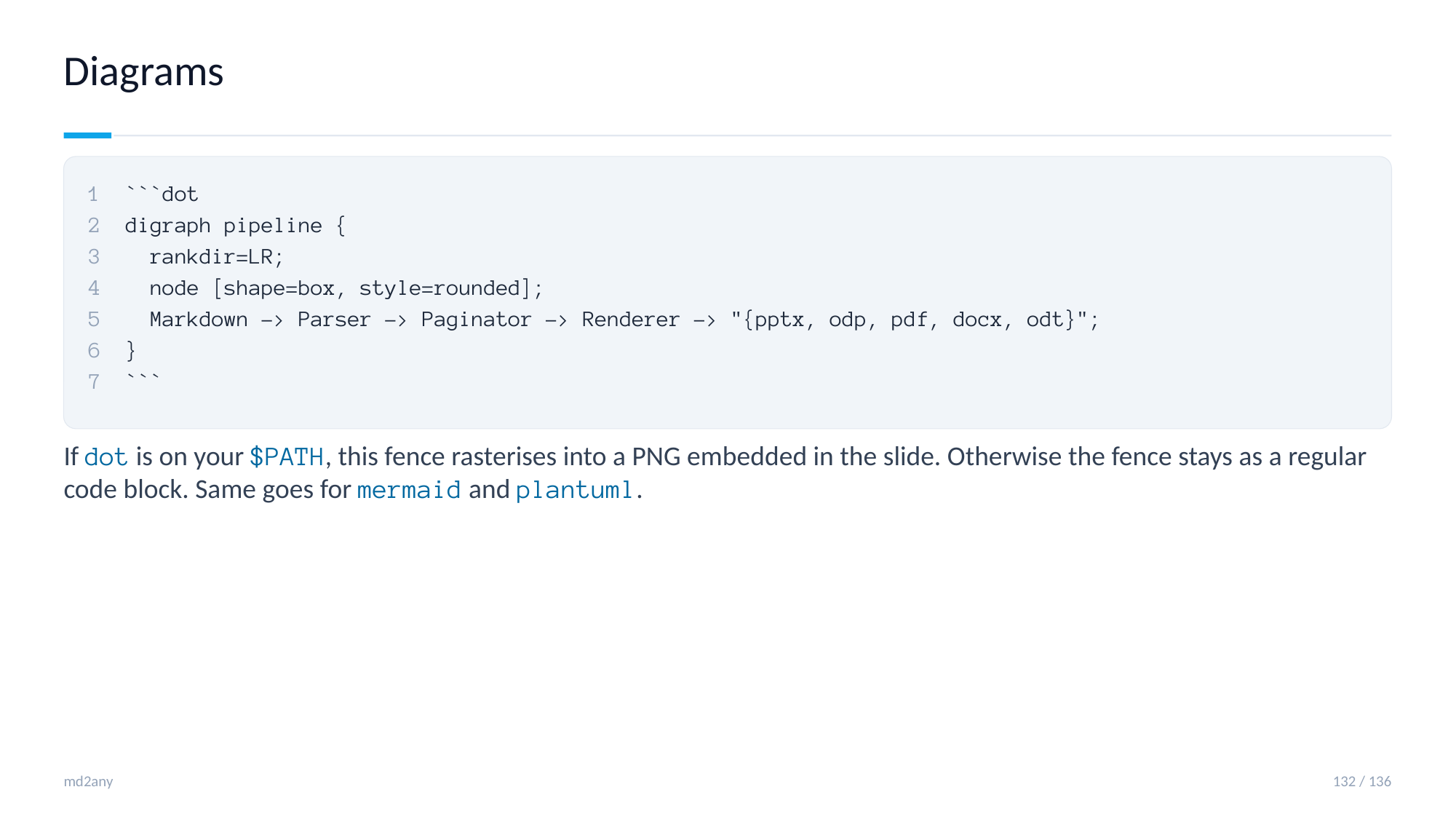

Diagrams

1  ```dot
2  digraph pipeline {
3    rankdir=LR;
4    node [shape=box, style=rounded];
5    Markdown -> Parser -> Paginator -> Renderer -> "{pptx, odp, pdf, docx, odt}";
6  }
7  ```
If dot is on your $PATH, this fence rasterises into a PNG embedded in the slide. Otherwise the fence stays as a regular code block. Same goes for mermaid and plantuml.
md2any
132 / 136